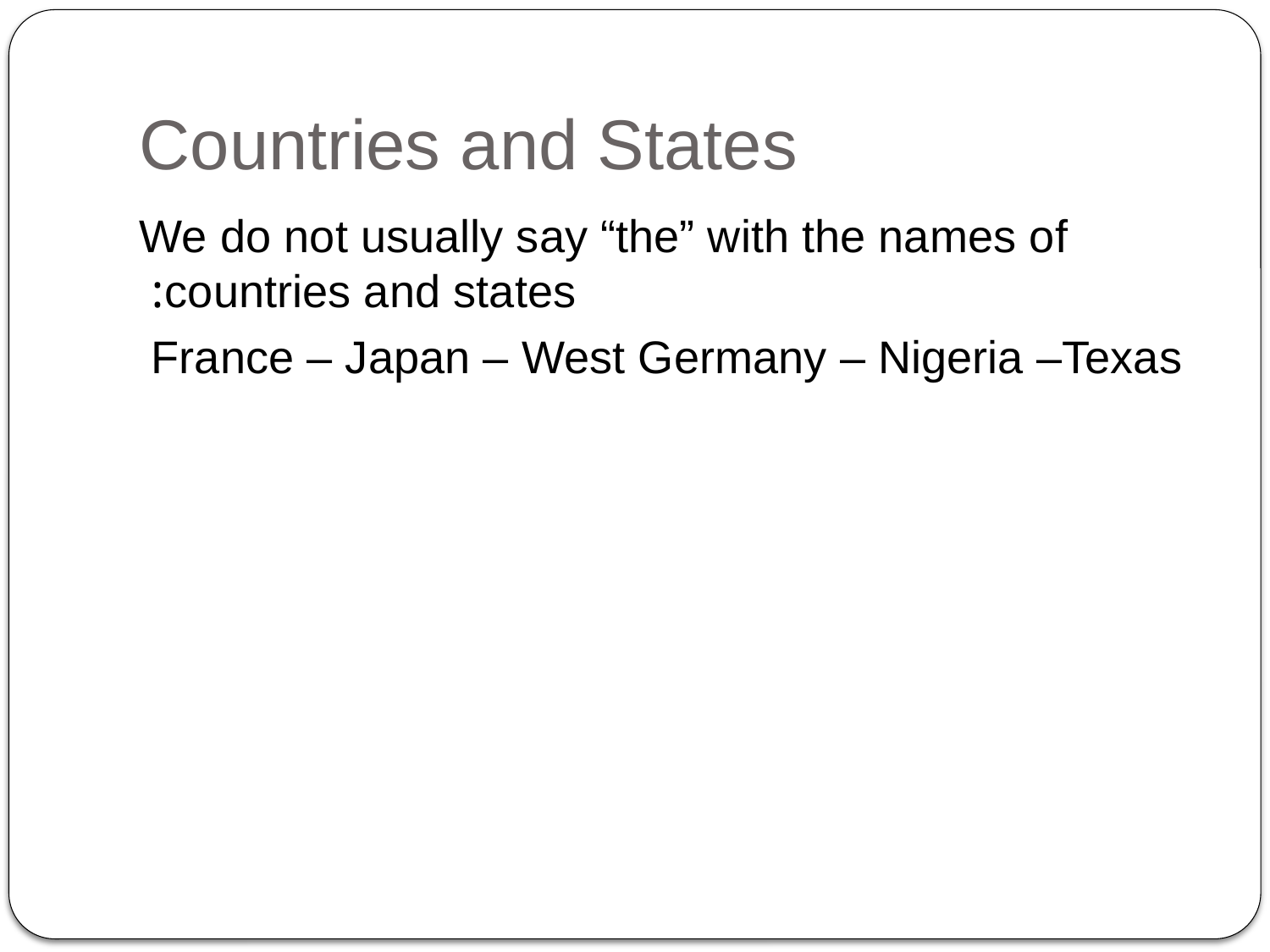

# Countries and States
We do not usually say “the” with the names of countries and states:
France – Japan – West Germany – Nigeria –Texas